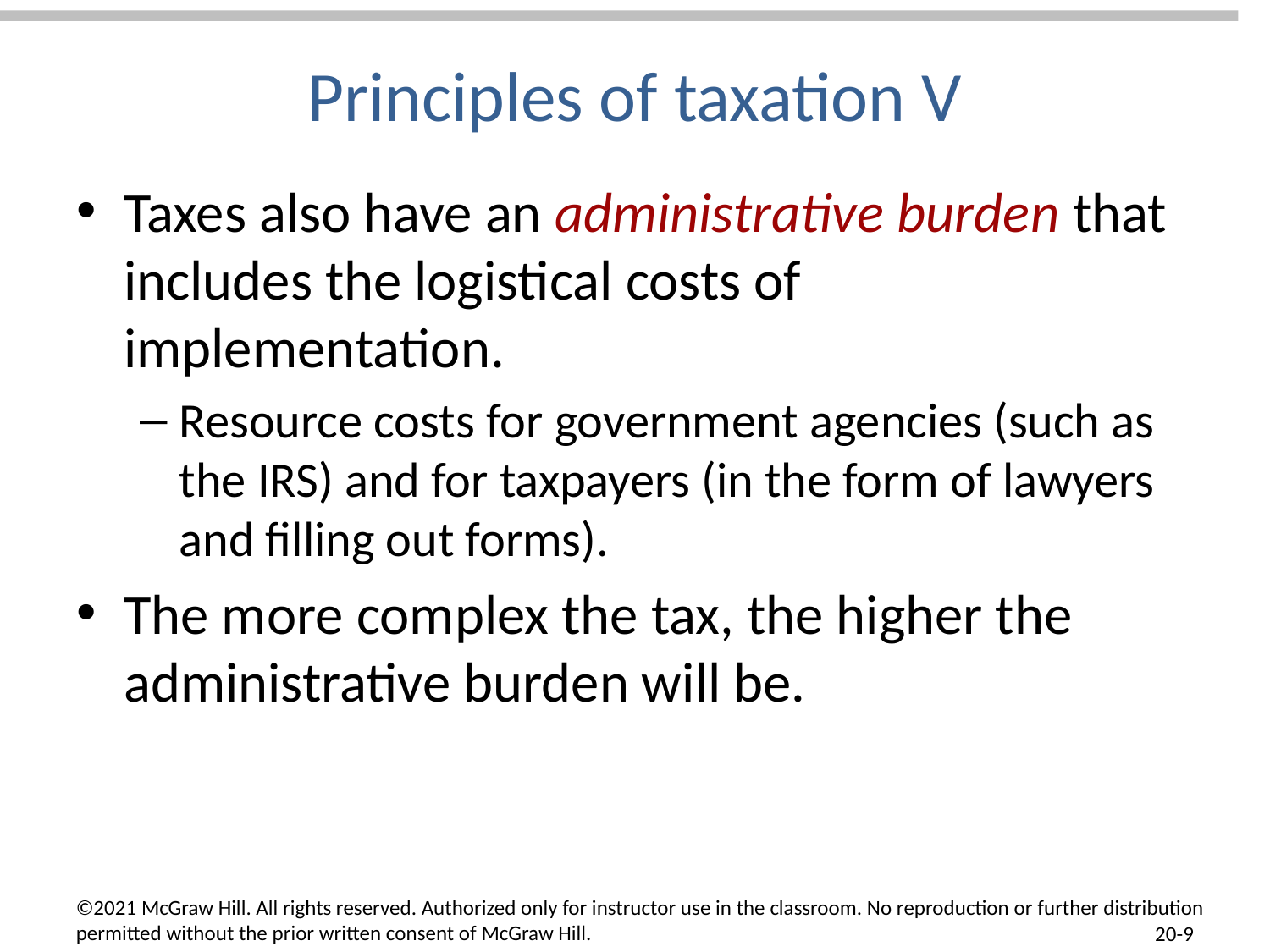

# Principles of taxation V
Taxes also have an administrative burden that includes the logistical costs of implementation.
Resource costs for government agencies (such as the IRS) and for taxpayers (in the form of lawyers and filling out forms).
The more complex the tax, the higher the administrative burden will be.